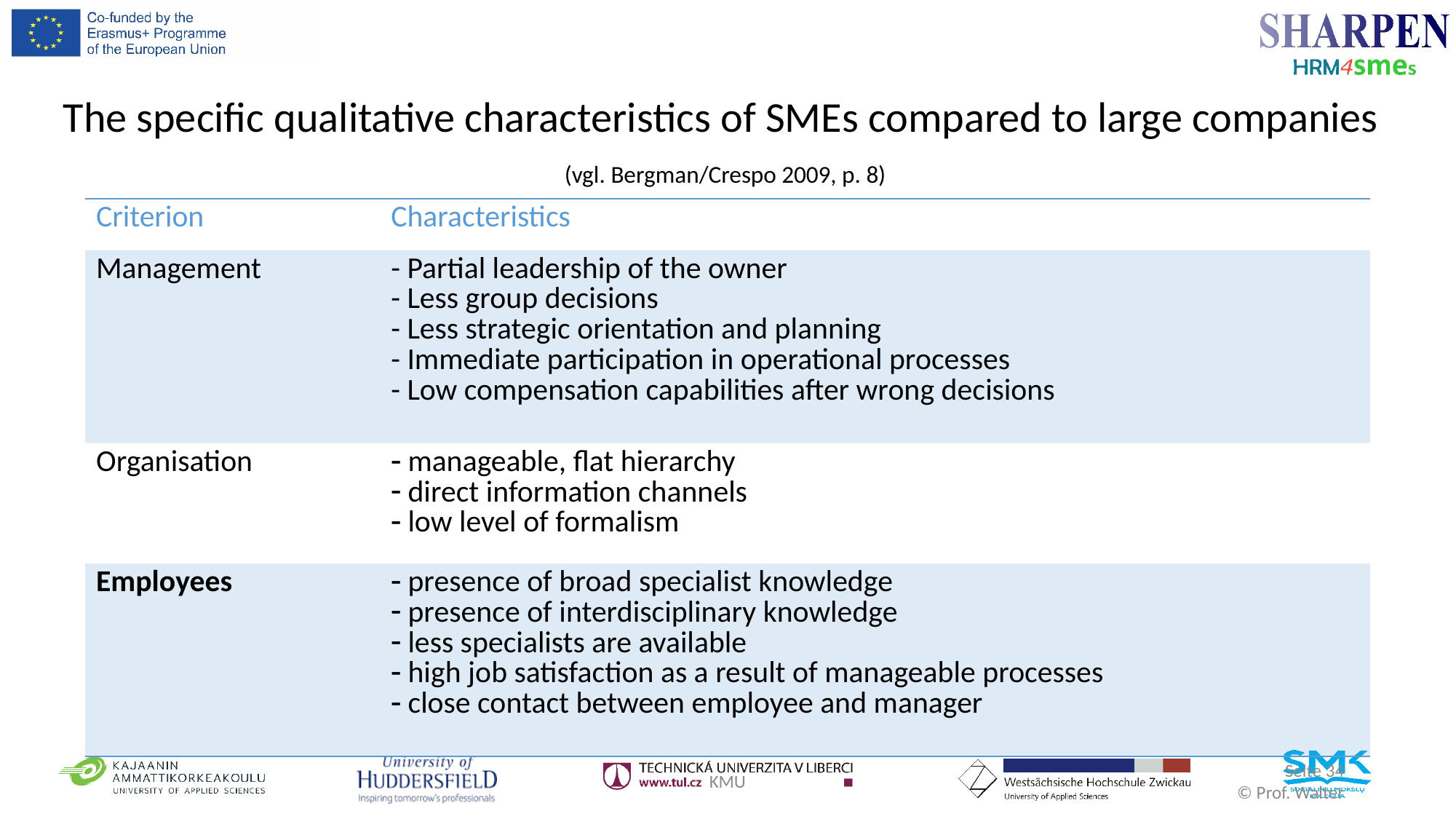

The specific qualitative characteristics of SMEs compared to large companies
 (vgl. Bergman/Crespo 2009, p. 8)
| Criterion | Characteristics |
| --- | --- |
| Management | - Partial leadership of the owner - Less group decisions - Less strategic orientation and planning - Immediate participation in operational processes - Low compensation capabilities after wrong decisions |
| Organisation | manageable, flat hierarchy direct information channels low level of formalism |
| Employees | presence of broad specialist knowledge presence of interdisciplinary knowledge less specialists are available high job satisfaction as a result of manageable processes close contact between employee and manager |
KMU
Seite 34
© Prof. Walter